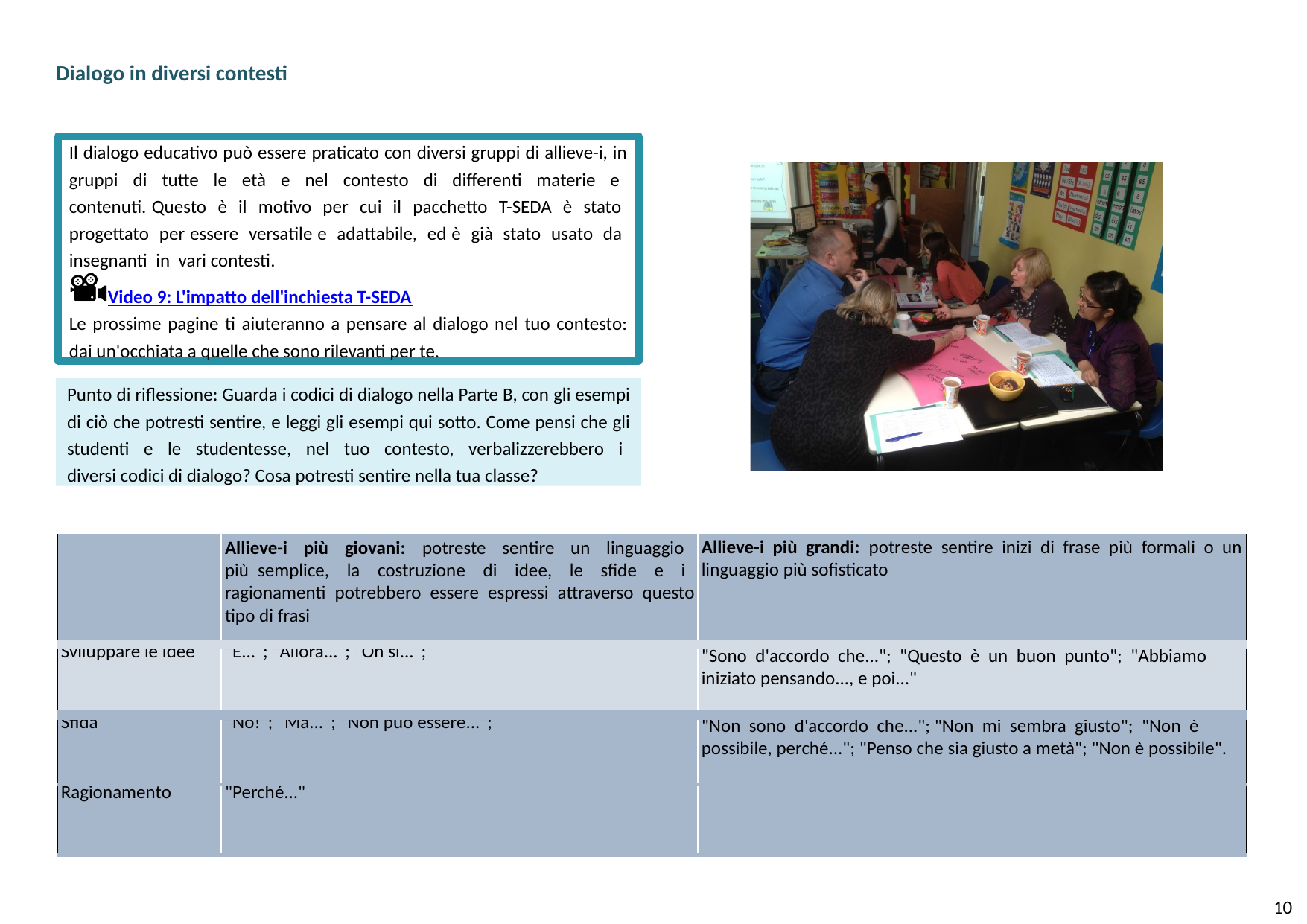

Dialogo in diversi contesti
Il dialogo educativo può essere praticato con diversi gruppi di allieve-i, in gruppi  di  tutte  le  età  e  nel  contesto  di  differenti  materie  e  contenuti. Questo  è  il  motivo  per  cui  il  pacchetto  T-SEDA  è  stato  progettato  per essere  versatile e  adattabile,  ed è  già  stato  usato  da  insegnanti  in  vari contesti.
         Video 9: L'impatto dell'inchiesta T-SEDA
Le prossime pagine ti aiuteranno a pensare al dialogo nel tuo contesto: dai un'occhiata a quelle che sono rilevanti per te.

Punto di riflessione: Guarda i codici di dialogo nella Parte B, con gli esempi di ciò che potresti sentire, e leggi gli esempi qui sotto. Come pensi che gli studenti  e  le  studentesse,  nel  tuo  contesto,  verbalizzerebbero  i  diversi codici di dialogo? Cosa potresti sentire nella tua classe?
|  | Allieve-i più giovani: potreste sentire un linguaggio più semplice, la costruzione di idee, le sfide e i ragionamenti potrebbero essere espressi attraverso questo tipo di frasi | Allieve-i più grandi: potreste sentire inizi di frase più formali o un linguaggio più sofisticato |
| --- | --- | --- |
| Sviluppare le idee | "E..."; "Allora..."; "Oh sì..."; | "Sono d'accordo che..."; "Questo è un buon punto"; "Abbiamo iniziato pensando..., e poi..." |
| Sfida | "No!"; "Ma..."; "Non può essere..."; | "Non sono d'accordo che..."; "Non mi sembra giusto"; "Non è possibile, perché..."; "Penso che sia giusto a metà"; "Non è possibile". |
| Ragionamento | "Perché..." |  |
10